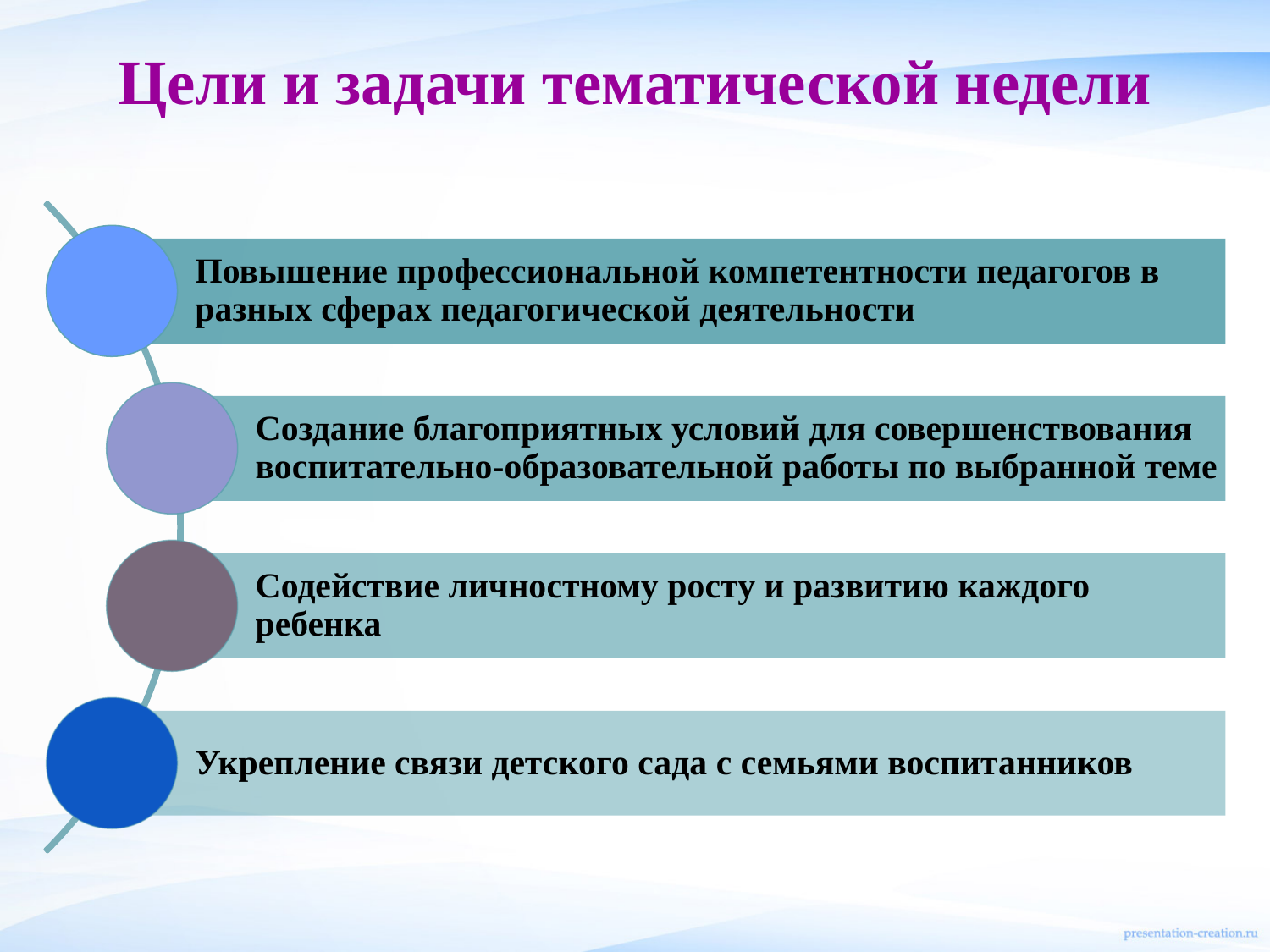

# Цели и задачи тематической недели
Повышение профессиональной компетентности педагогов в разных сферах педагогической деятельности
Создание благоприятных условий для совершенствования воспитательно-образовательной работы по выбранной теме
Содействие личностному росту и развитию каждого ребенка
Укрепление связи детского сада с семьями воспитанников
1